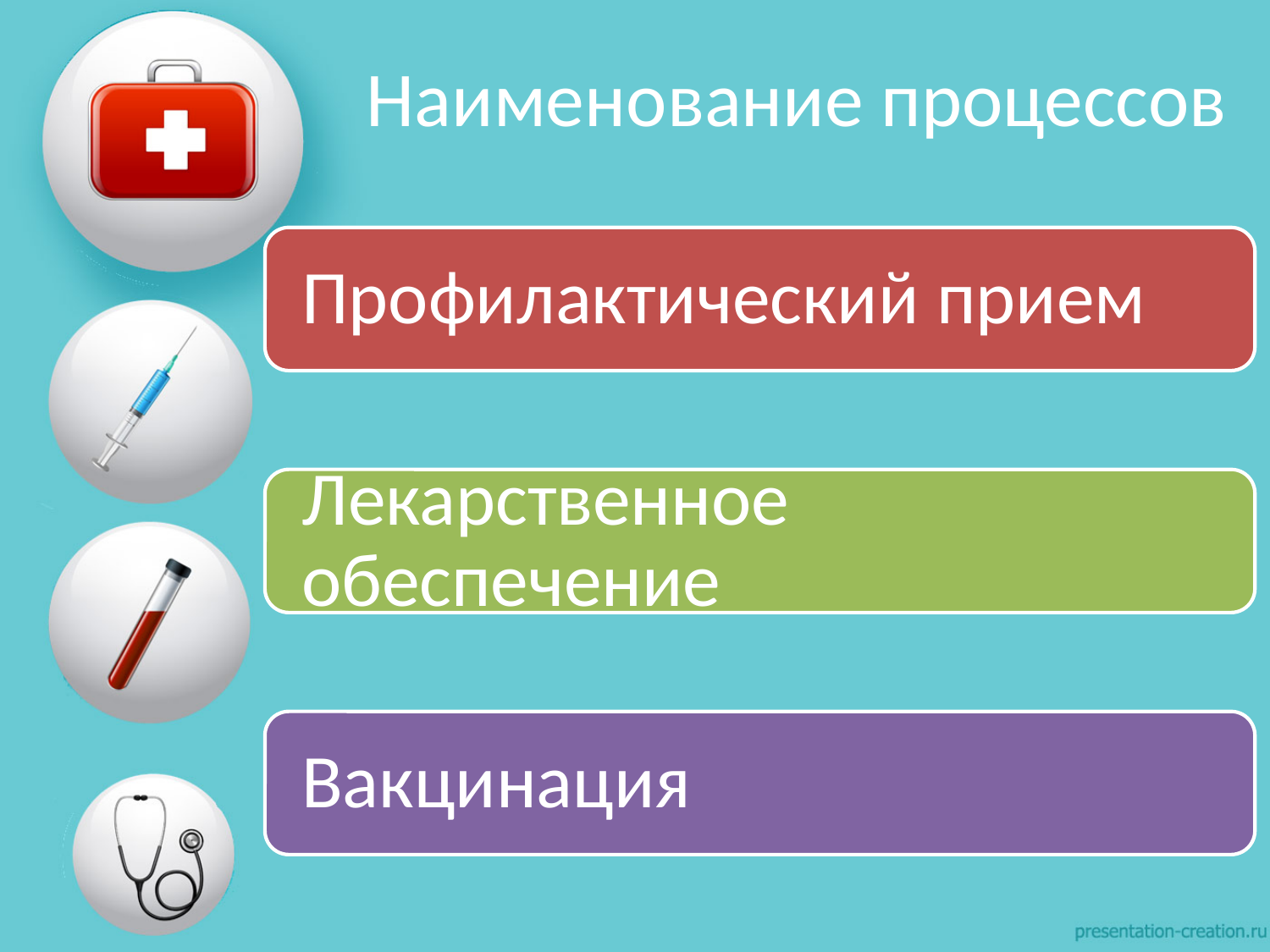

# Наименование процессов
Профилактический прием

Лекарственное обеспечение

Вакцинация